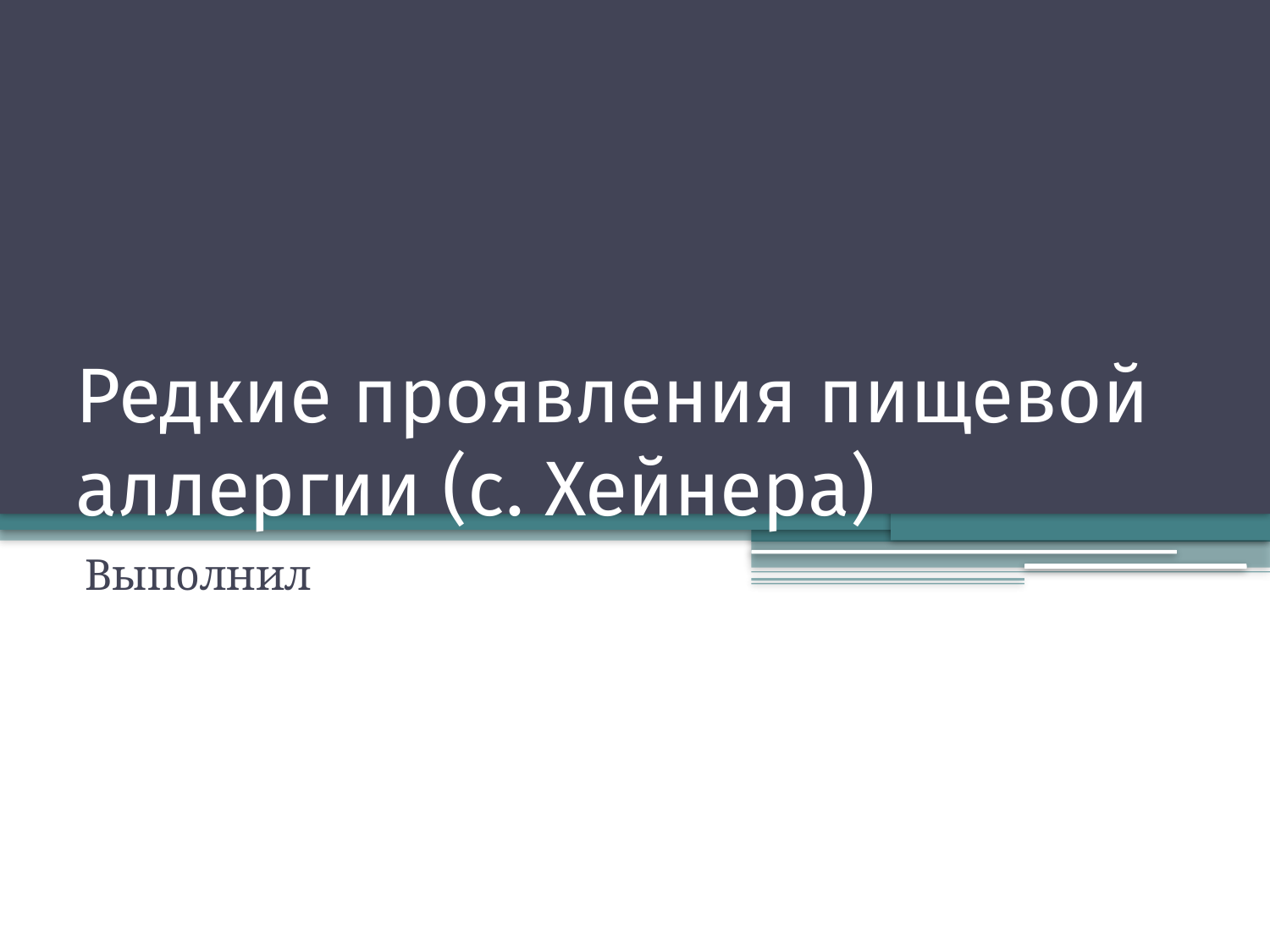

# Редкие проявления пищевой аллергии (с. Хейнера)
Выполнил